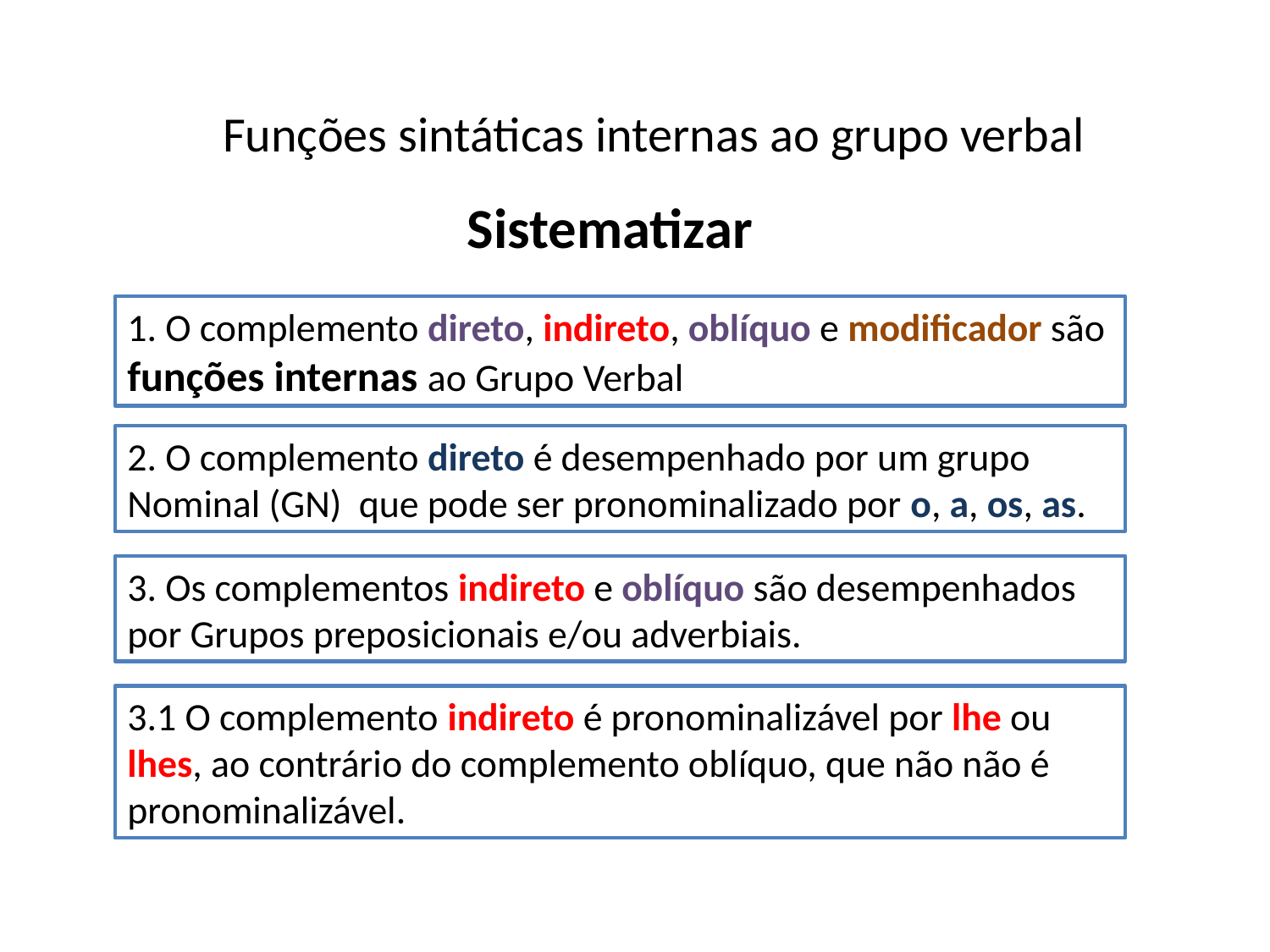

Funções sintáticas internas ao grupo verbal
Sistematizar
1. O complemento direto, indireto, oblíquo e modificador são funções internas ao Grupo Verbal
2. O complemento direto é desempenhado por um grupo Nominal (GN)  que pode ser pronominalizado por o, a, os, as.
3. Os complementos indireto e oblíquo são desempenhados por Grupos preposicionais e/ou adverbiais.
3.1 O complemento indireto é pronominalizável por lhe ou lhes, ao contrário do complemento oblíquo, que não não é pronominalizável.